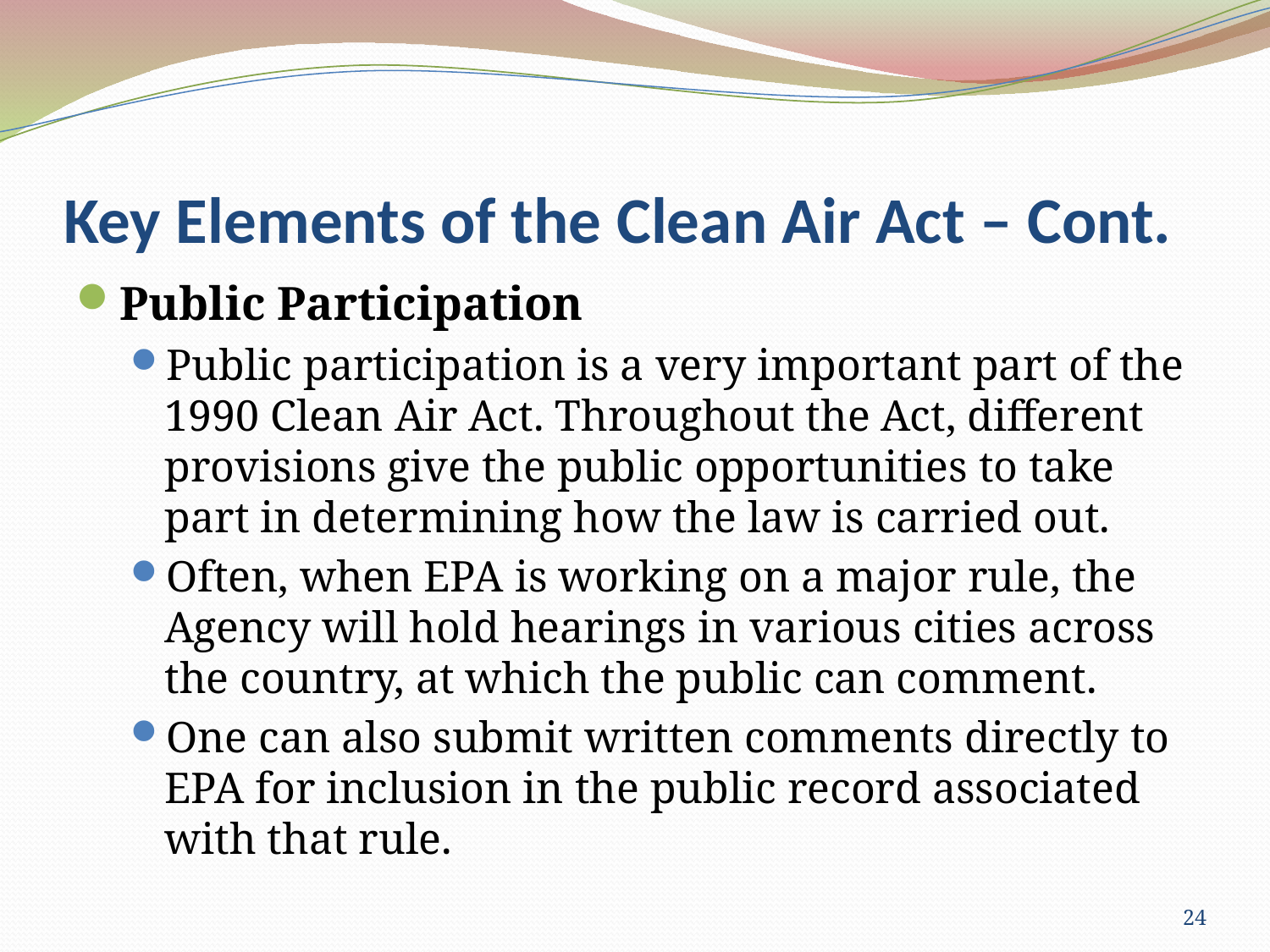

# Key Elements of the Clean Air Act – Cont.
Public Participation
Public participation is a very important part of the 1990 Clean Air Act. Throughout the Act, different provisions give the public opportunities to take part in determining how the law is carried out.
Often, when EPA is working on a major rule, the Agency will hold hearings in various cities across the country, at which the public can comment.
One can also submit written comments directly to EPA for inclusion in the public record associated with that rule.

24